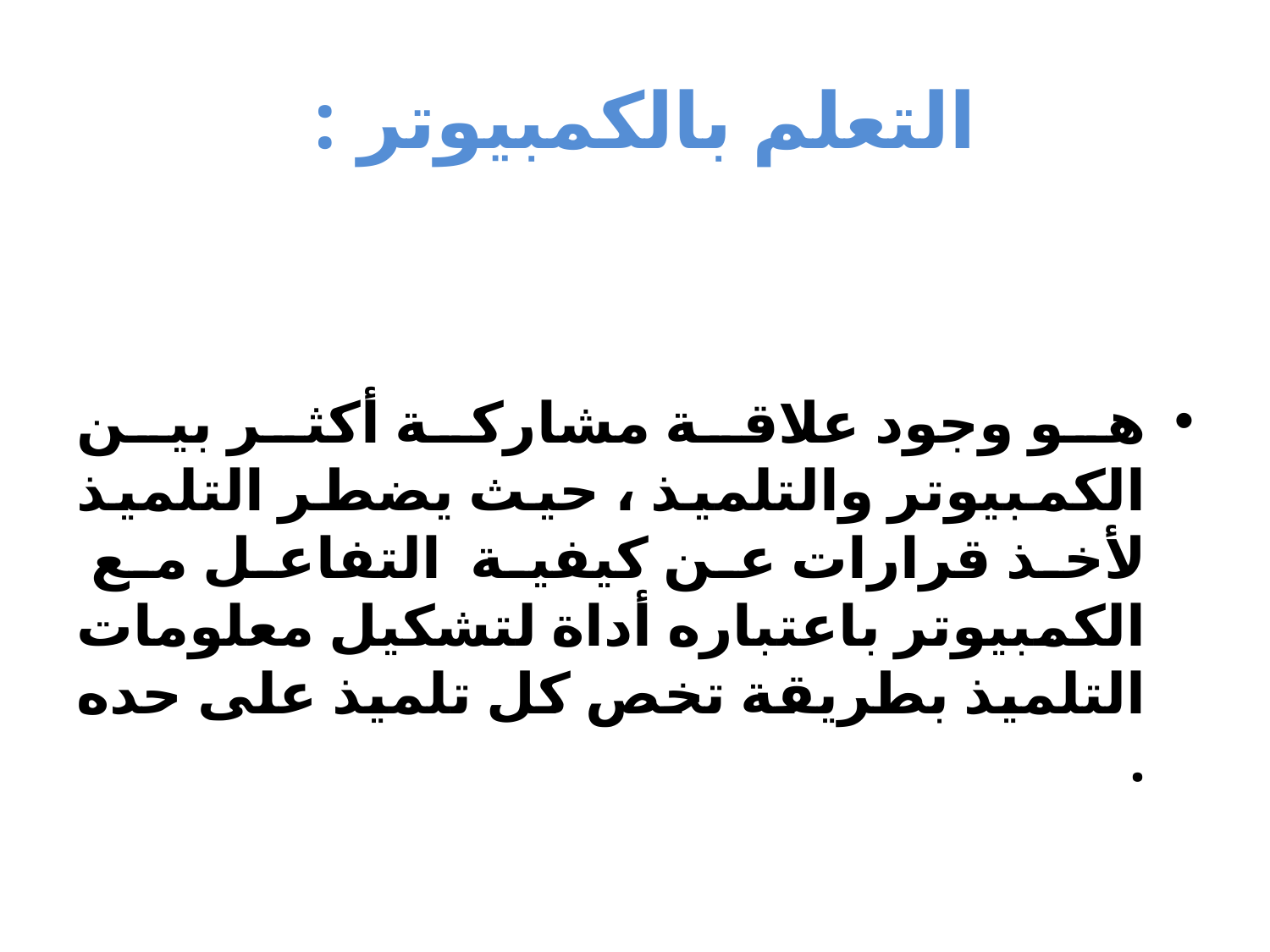

# التعلم بالكمبيوتر :

هو وجود علاقة مشاركة أكثر بين الكمبيوتر والتلميذ ، حيث يضطر التلميذ لأخذ قرارات عن كيفية  التفاعل مع  الكمبيوتر باعتباره أداة لتشكيل معلومات التلميذ بطريقة تخص كل تلميذ على حده .